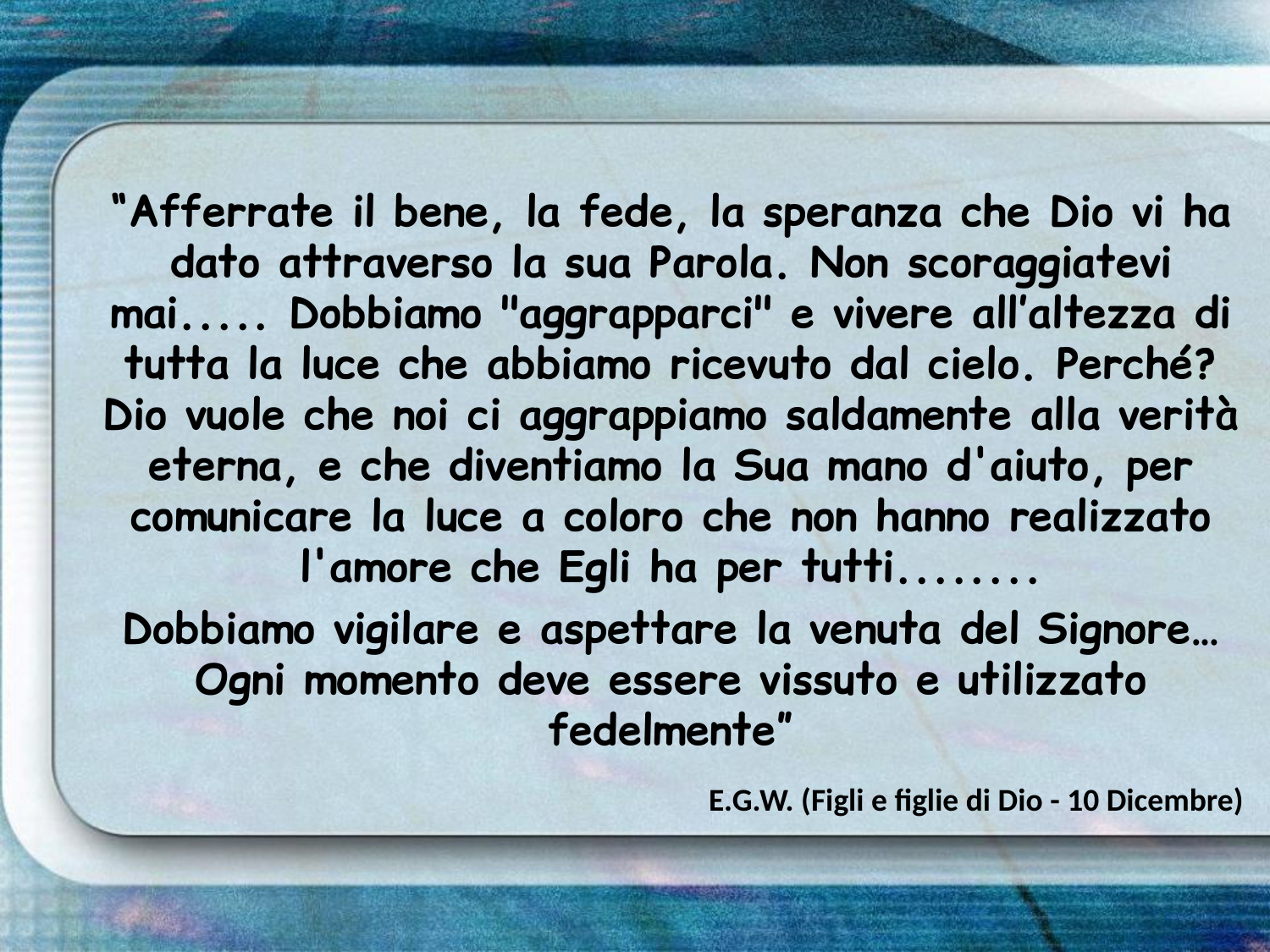

“Afferrate il bene, la fede, la speranza che Dio vi ha dato attraverso la sua Parola. Non scoraggiatevi mai..... Dobbiamo "aggrapparci" e vivere all’altezza di tutta la luce che abbiamo ricevuto dal cielo. Perché? Dio vuole che noi ci aggrappiamo saldamente alla verità eterna, e che diventiamo la Sua mano d'aiuto, per comunicare la luce a coloro che non hanno realizzato l'amore che Egli ha per tutti........
Dobbiamo vigilare e aspettare la venuta del Signore… Ogni momento deve essere vissuto e utilizzato fedelmente”
E.G.W. (Figli e figlie di Dio - 10 Dicembre)